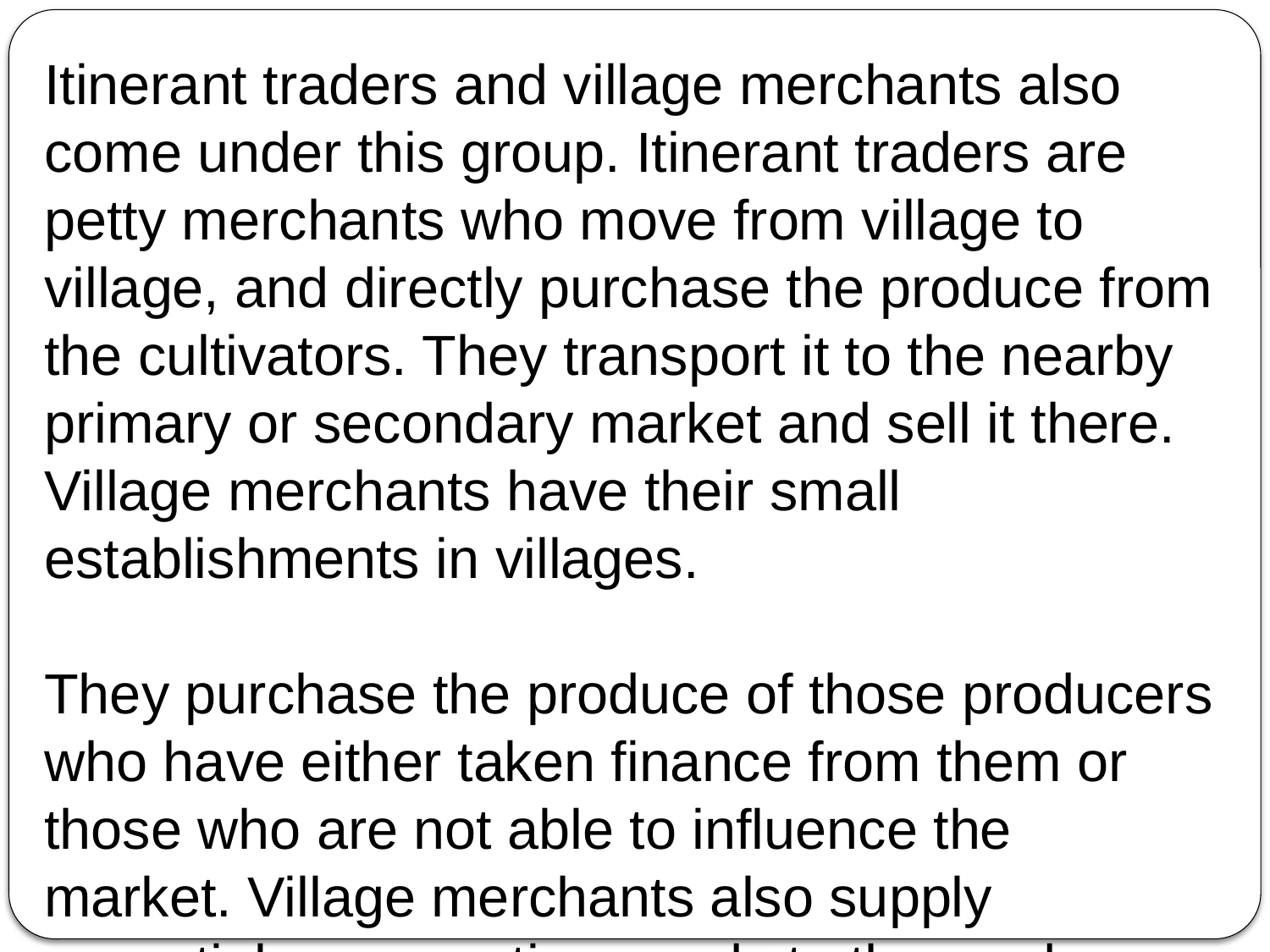

Itinerant traders and village merchants also come under this group. Itinerant traders are petty merchants who move from village to village, and directly purchase the produce from the cultivators. They transport it to the nearby primary or secondary market and sell it there. Village merchants have their small establishments in villages.

They purchase the produce of those producers who have either taken finance from them or those who are not able to influence the market. Village merchants also supply essential consumption goods to the producers.